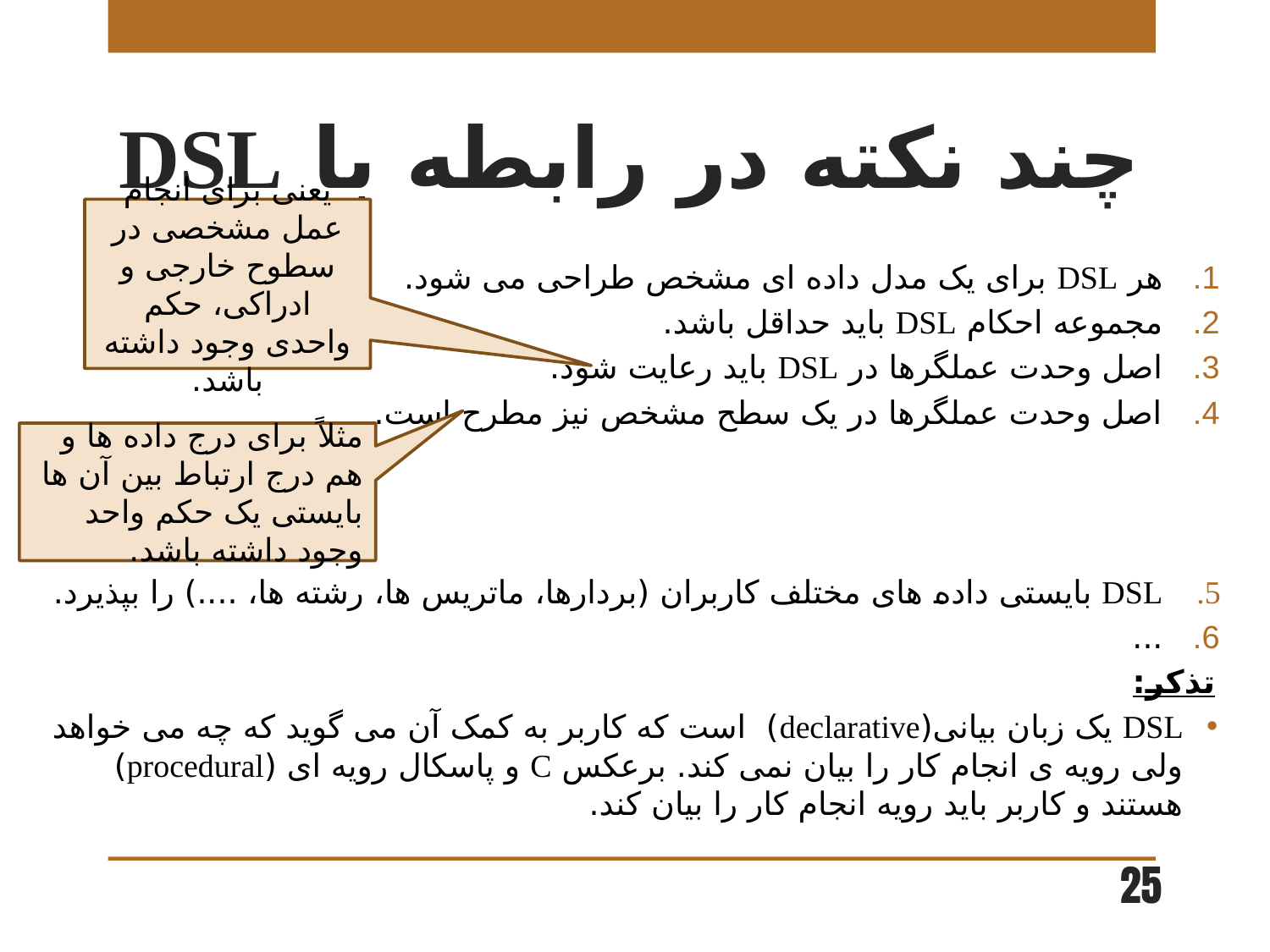

# چند نکته در رابطه با DSL
یعنی برای انجام عمل مشخصی در سطوح خارجی و ادراکی، حکم واحدی وجود داشته باشد.
هر DSL برای یک مدل داده ای مشخص طراحی می شود.
مجموعه احکام DSL باید حداقل باشد.
اصل وحدت عملگرها در DSL باید رعایت شود.
اصل وحدت عملگرها در یک سطح مشخص نیز مطرح است.

DSL بایستی داده های مختلف کاربران (بردارها، ماتریس ها، رشته ها، ....) را بپذیرد.
...
تذکر:
DSL یک زبان بیانی(declarative)  است که کاربر به کمک آن می گوید که چه می خواهد ولی رویه ی انجام کار را بیان نمی کند. برعکس C و پاسکال رویه ای (procedural) هستند و کاربر باید رویه انجام کار را بیان کند.
مثلاً برای درج داده ها و هم درج ارتباط بین آن ها بایستی یک حکم واحد وجود داشته باشد.
25